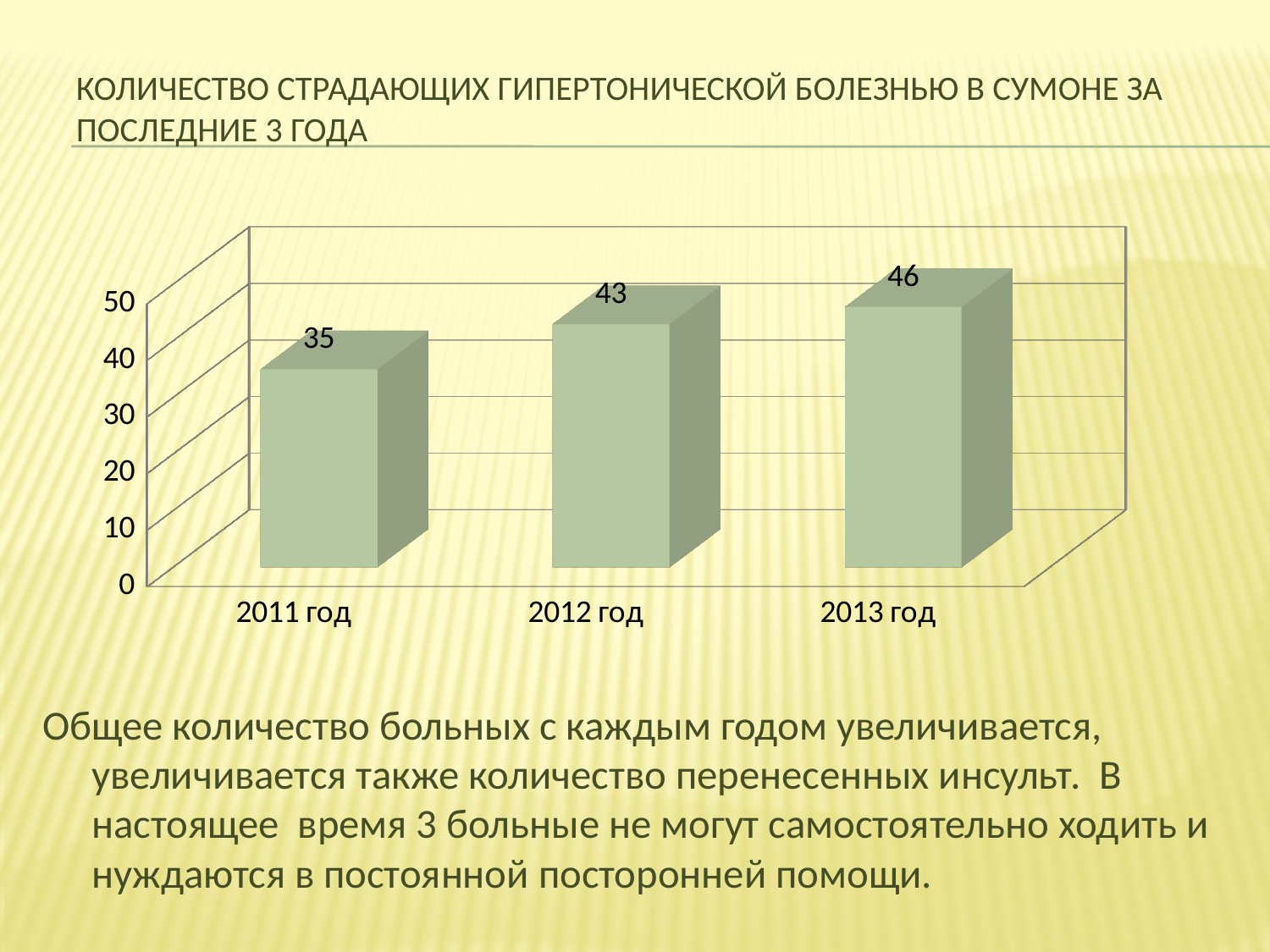

# Количество страдающих гипертонической болезнью в сумоне за последние 3 года

[unsupported chart]

Общее количество больных с каждым годом увеличивается,  увеличивается также количество перенесенных инсульт.  В настоящее  время 3 больные не могут самостоятельно ходить и нуждаются в постоянной посторонней помощи.